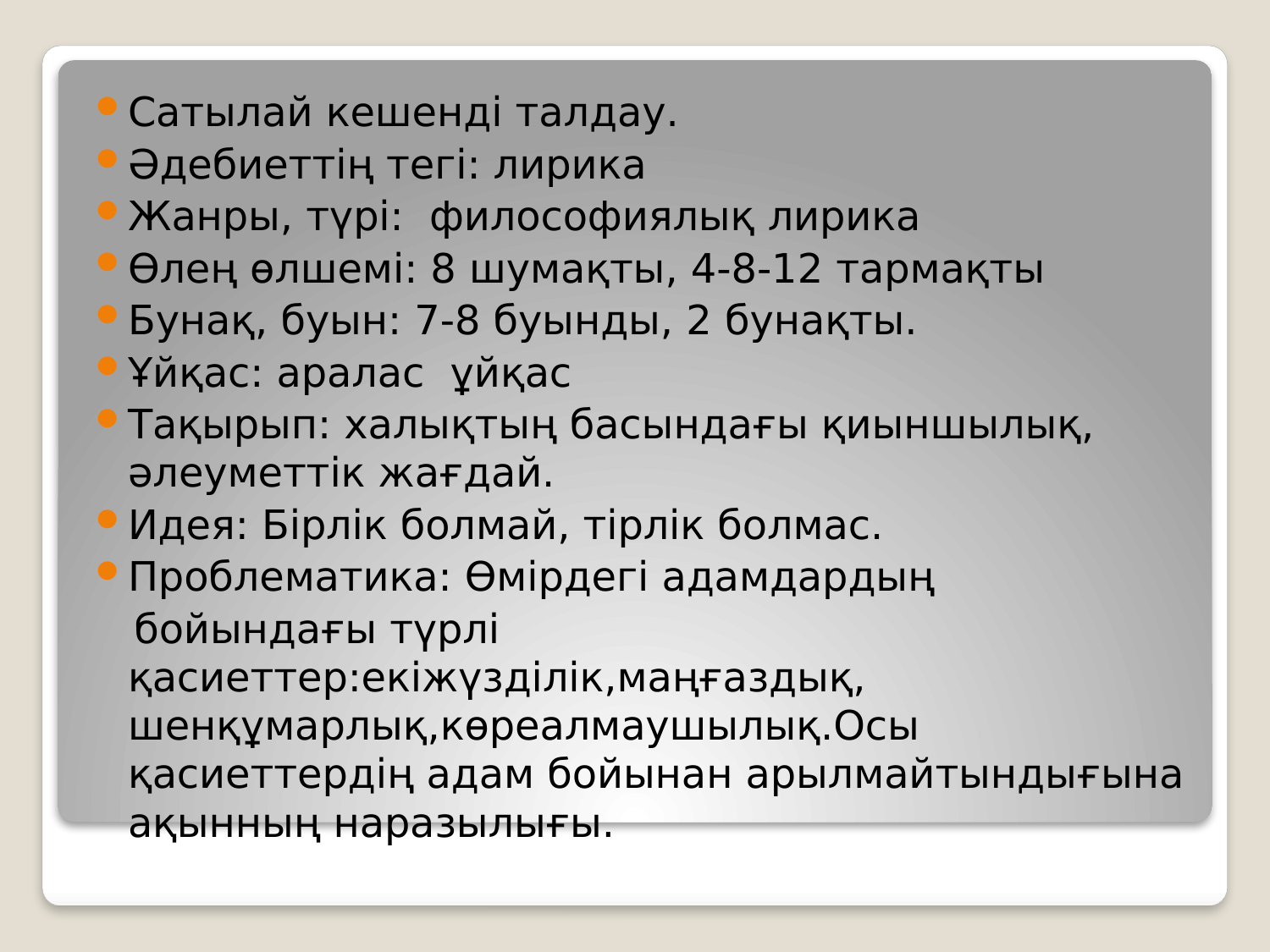

Сатылай кешенді талдау.
Әдебиеттің тегі: лирика
Жанры, түрі:  философиялық лирика
Өлең өлшемі: 8 шумақты, 4-8-12 тармақты
Бунақ, буын: 7-8 буынды, 2 бунақты.
Ұйқас: аралас  ұйқас
Тақырып: халықтың басындағы қиыншылық, әлеуметтік жағдай.
Идея: Бірлік болмай, тірлік болмас.
Проблематика: Өмірдегі адамдардың
   бойындағы түрлі қасиеттер:екіжүзділік,маңғаздық, шенқұмарлық,көреалмаушылық.Осы қасиеттердің адам бойынан арылмайтындығына ақынның наразылығы.
#